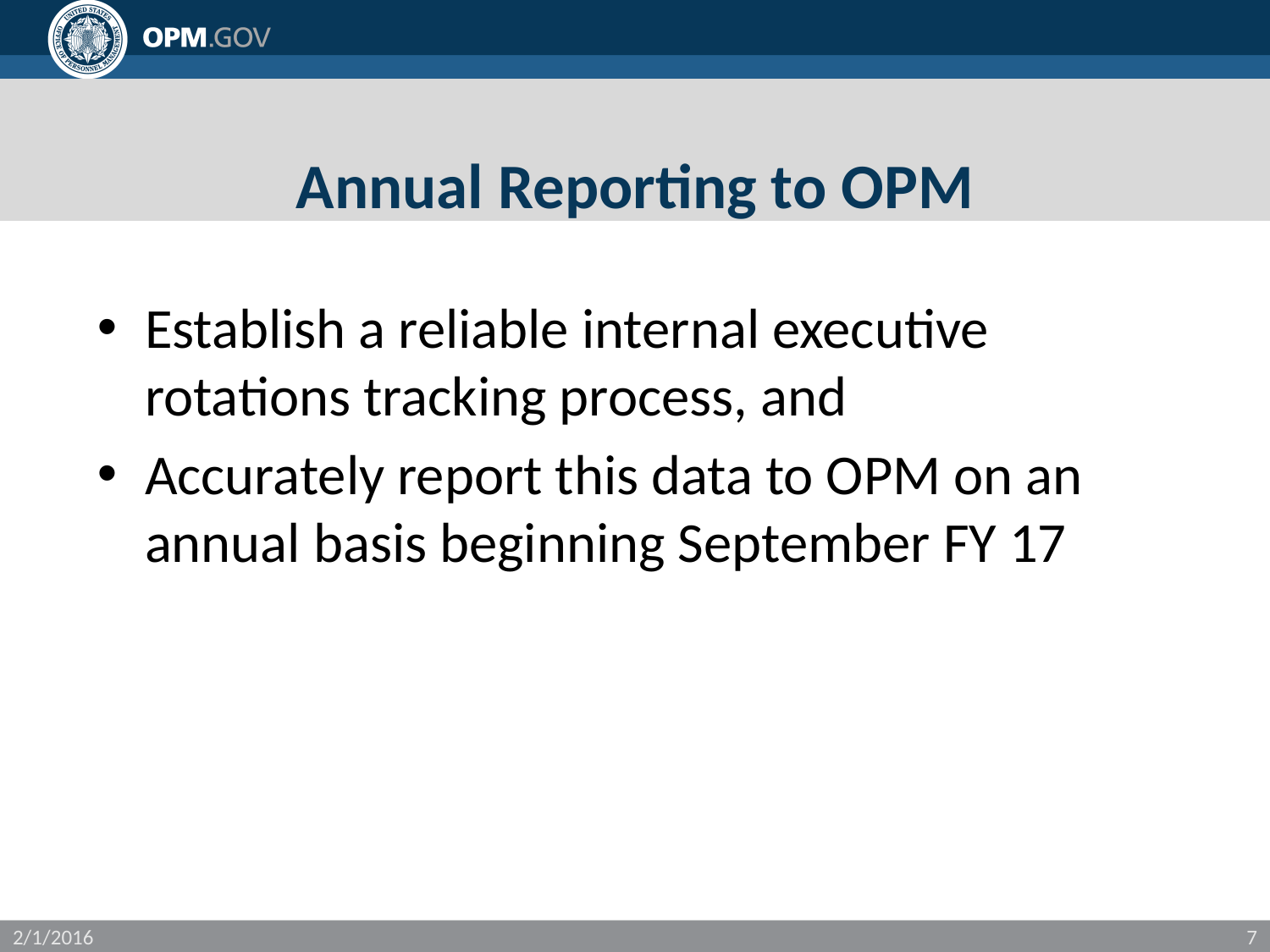

# Annual Reporting to OPM
Establish a reliable internal executive rotations tracking process, and
Accurately report this data to OPM on an annual basis beginning September FY 17
2/1/2016
7